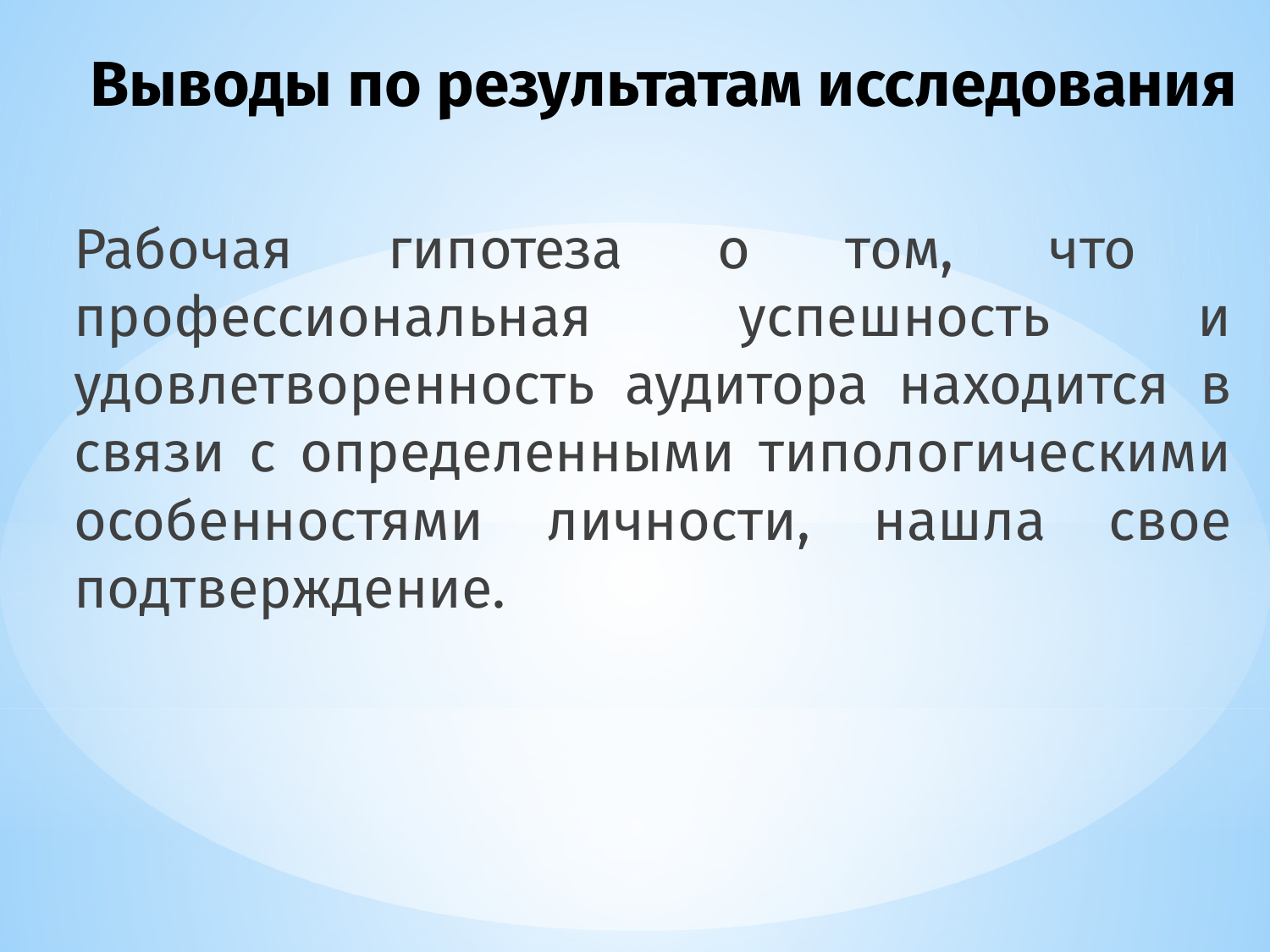

# Выводы по результатам исследования
Рабочая гипотеза о том, что  профессиональная успешность и удовлетворенность аудитора находится в связи с определенными типологическими особенностями личности, нашла свое подтверждение.